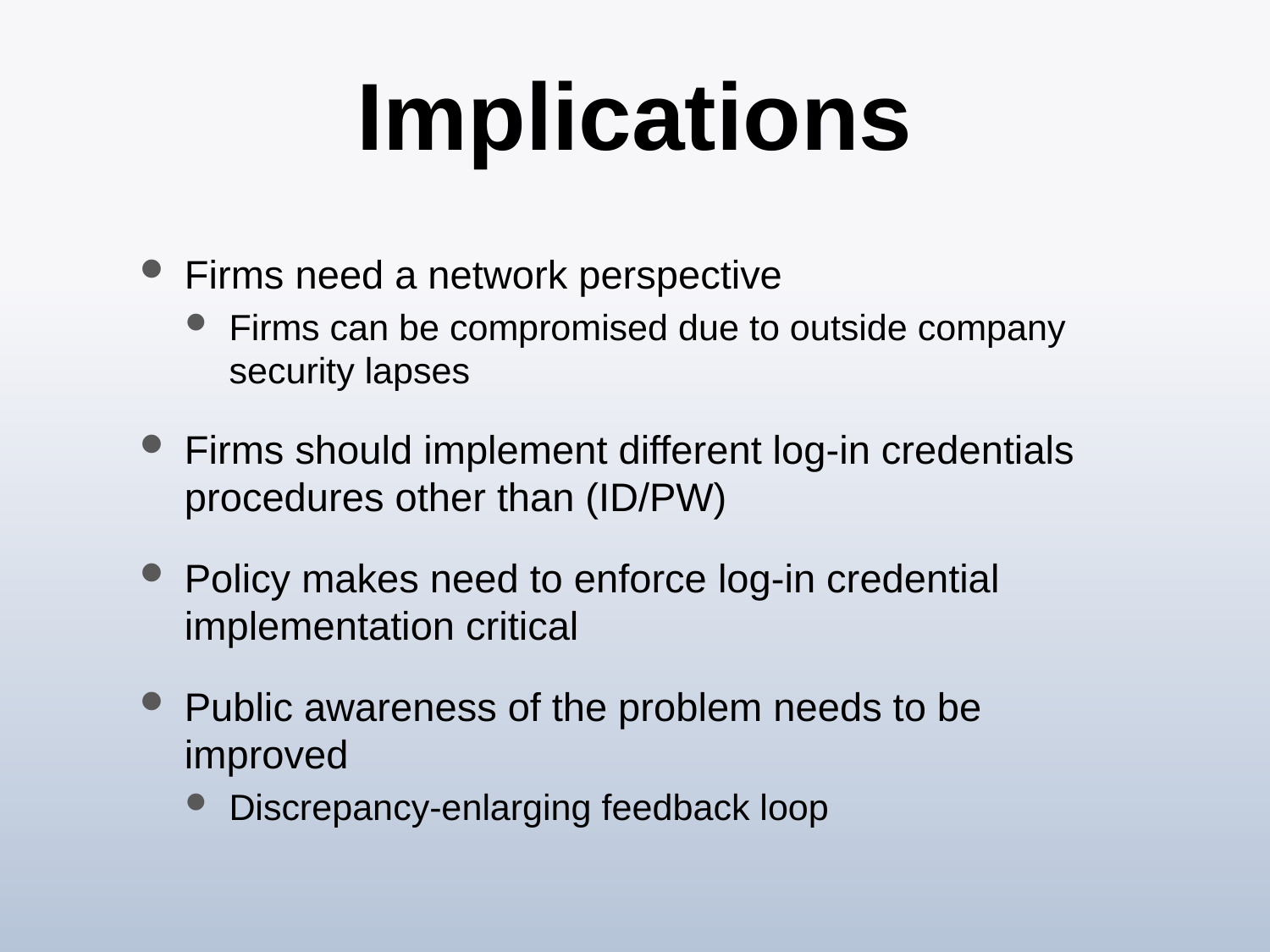

# Implications
Firms need a network perspective
Firms can be compromised due to outside company security lapses
Firms should implement different log-in credentials procedures other than (ID/PW)
Policy makes need to enforce log-in credential implementation critical
Public awareness of the problem needs to be improved
Discrepancy-enlarging feedback loop